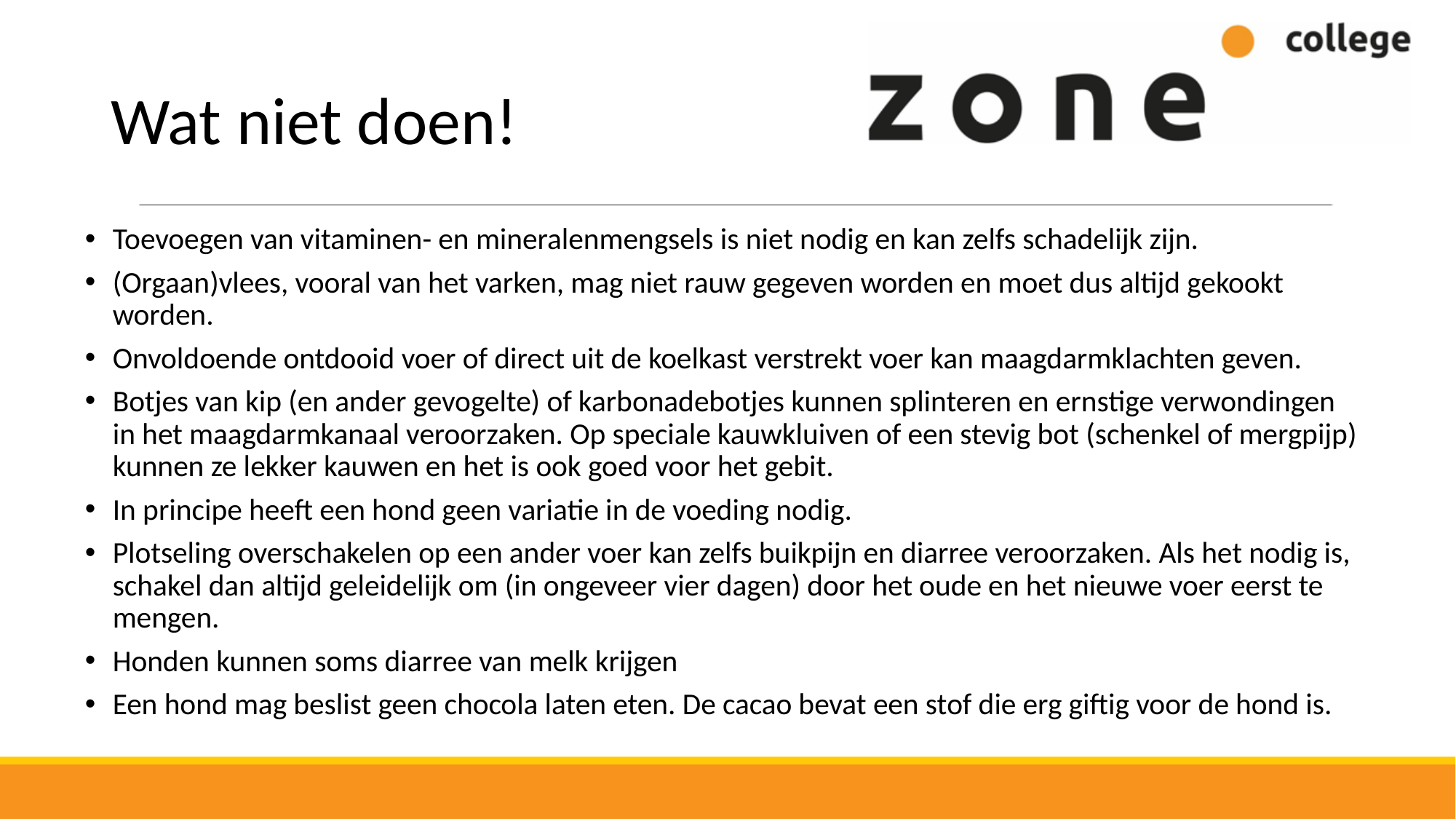

# Wat niet doen!
Toevoegen van vitaminen- en mineralenmengsels is niet nodig en kan zelfs schadelijk zijn.
(Orgaan)vlees, vooral van het varken, mag niet rauw gegeven worden en moet dus altijd gekookt worden.
Onvoldoende ontdooid voer of direct uit de koelkast verstrekt voer kan maagdarmklachten geven.
Botjes van kip (en ander gevogelte) of karbonadebotjes kunnen splinteren en ernstige verwondingen in het maagdarmkanaal veroorzaken. Op speciale kauwkluiven of een stevig bot (schenkel of mergpijp) kunnen ze lekker kauwen en het is ook goed voor het gebit.
In principe heeft een hond geen variatie in de voeding nodig.
Plotseling overschakelen op een ander voer kan zelfs buikpijn en diarree veroorzaken. Als het nodig is, schakel dan altijd geleidelijk om (in ongeveer vier dagen) door het oude en het nieuwe voer eerst te mengen.
Honden kunnen soms diarree van melk krijgen
Een hond mag beslist geen chocola laten eten. De cacao bevat een stof die erg giftig voor de hond is.